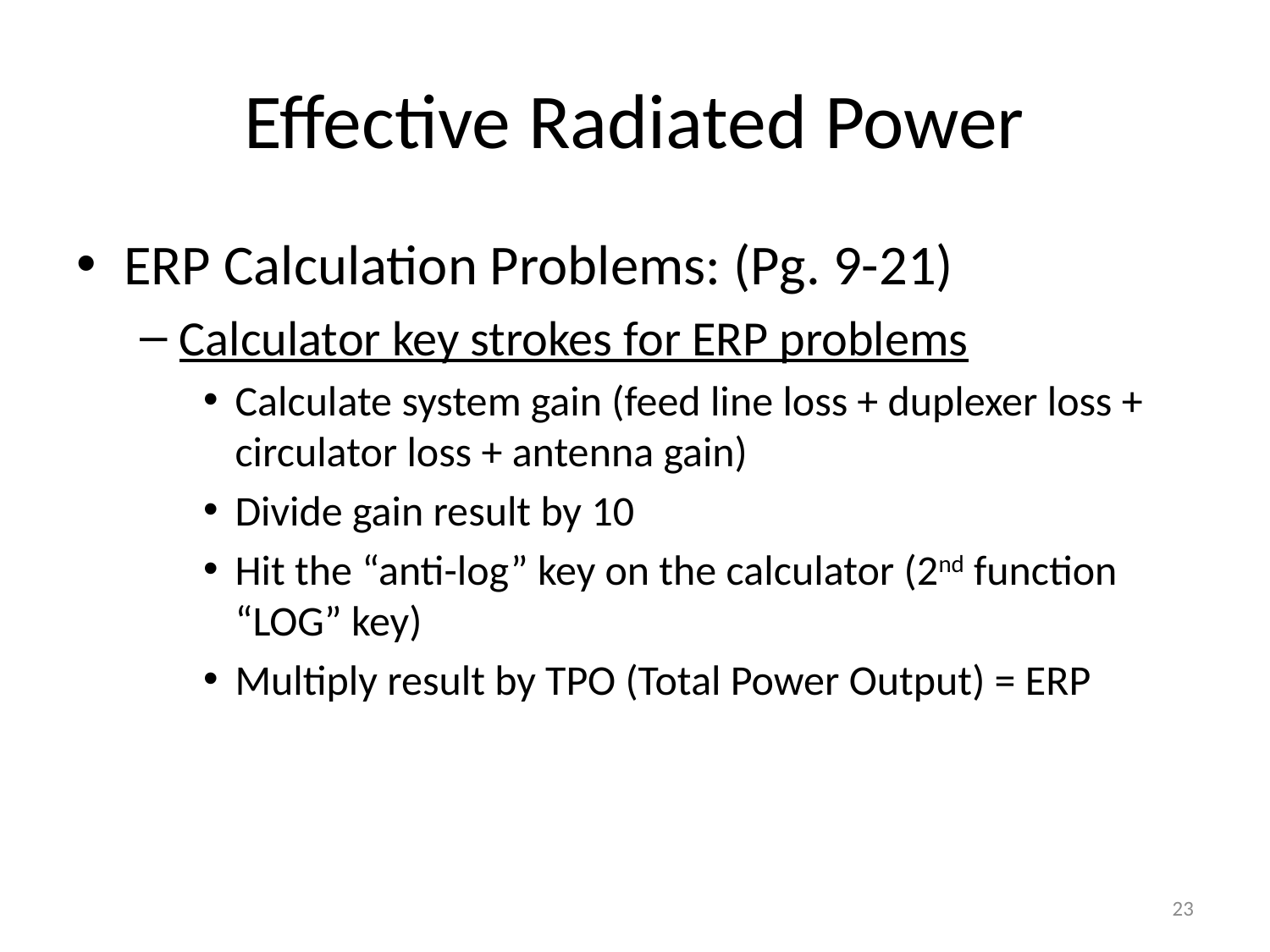

# Effective Radiated Power
ERP Calculation Problems: (Pg. 9-21)
Calculator key strokes for ERP problems
Calculate system gain (feed line loss + duplexer loss + circulator loss + antenna gain)
Divide gain result by 10
Hit the “anti-log” key on the calculator (2nd function “LOG” key)
Multiply result by TPO (Total Power Output) = ERP
23